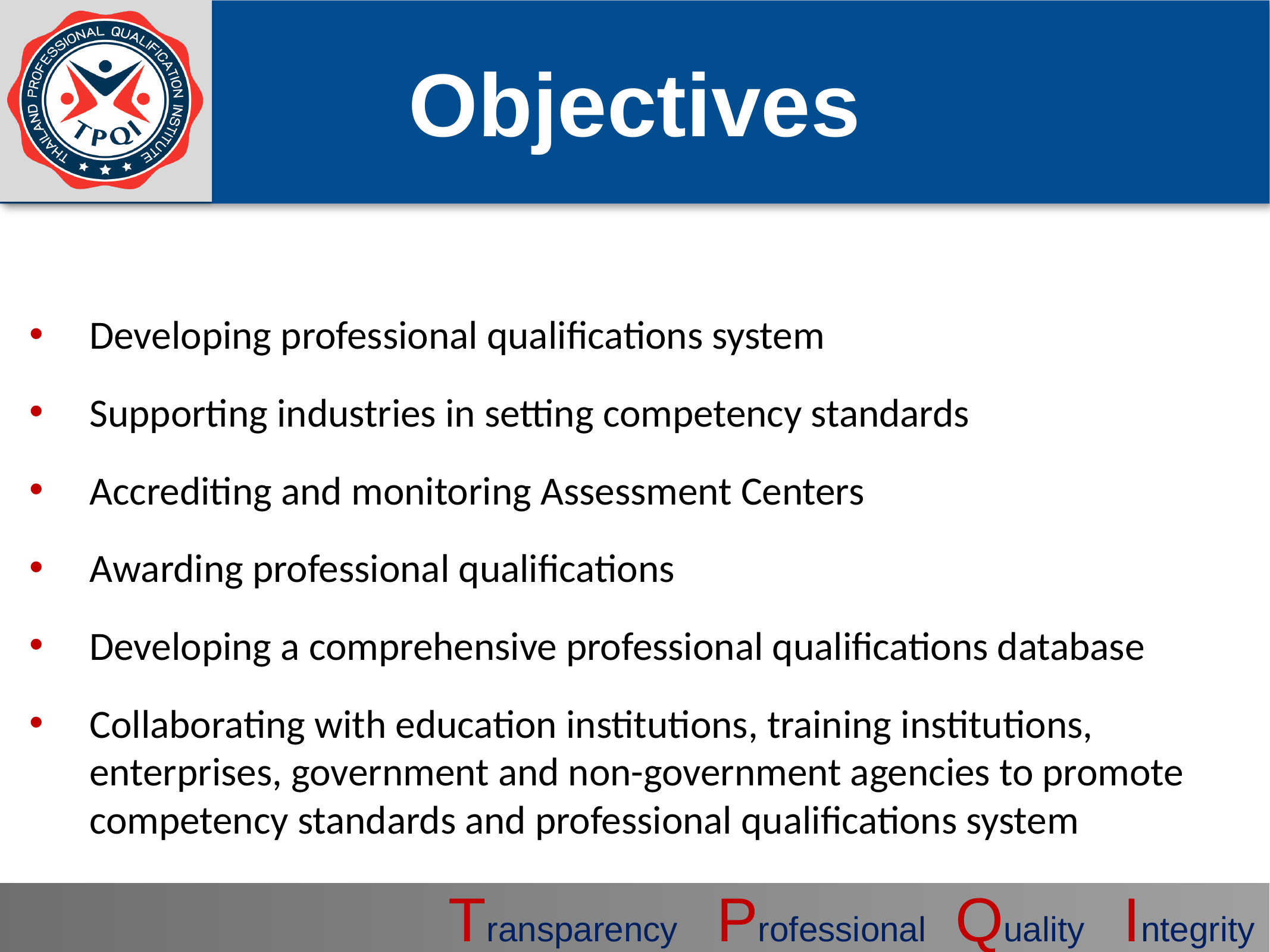

# Objectives

Developing professional qualifications system
Supporting industries in setting competency standards
Accrediting and monitoring Assessment Centers
Awarding professional qualifications
Developing a comprehensive professional qualifications database
Collaborating with education institutions, training institutions, enterprises, government and non-government agencies to promote competency standards and professional qualifications system